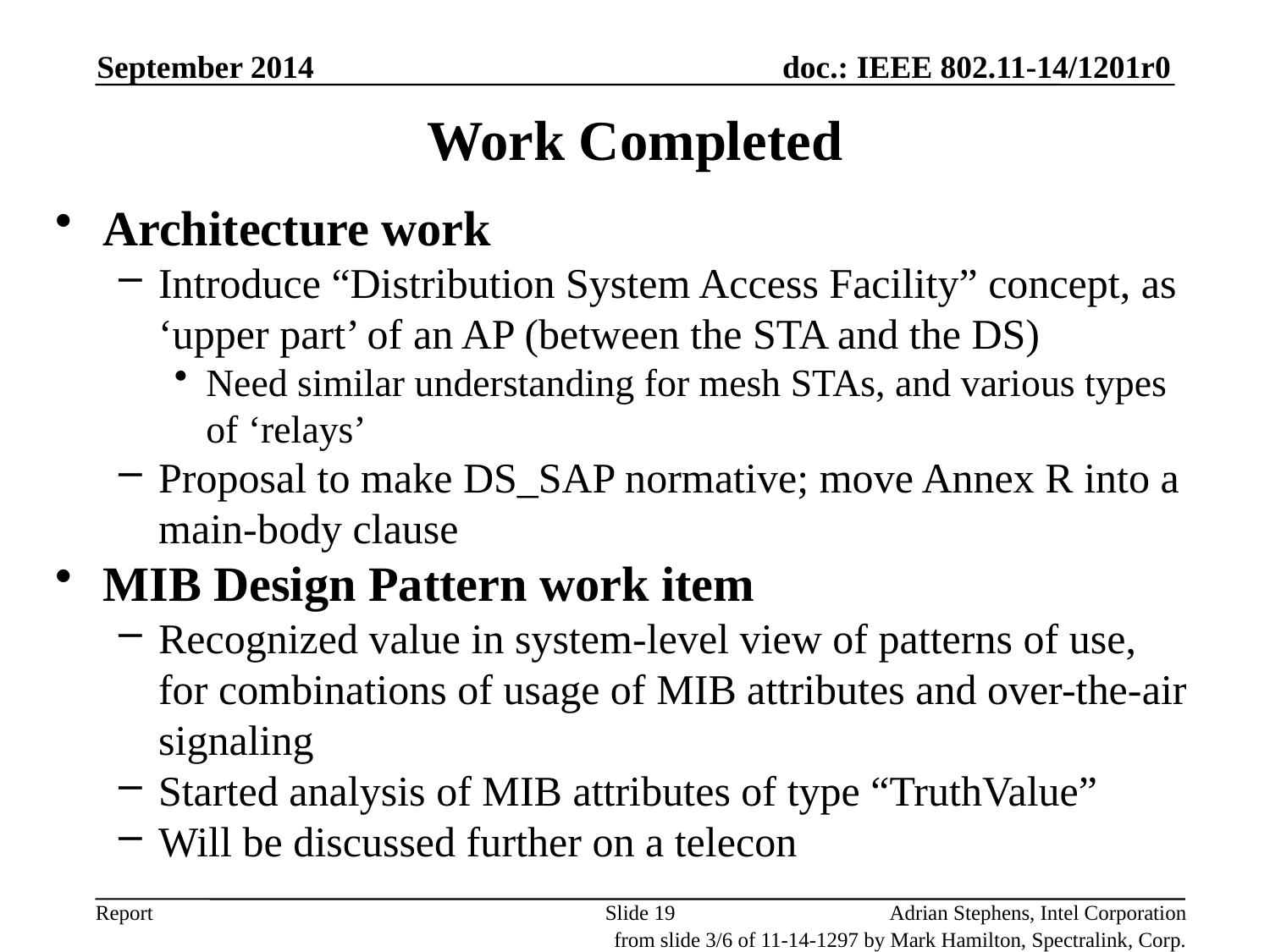

September 2014
# Work Completed
Architecture work
Introduce “Distribution System Access Facility” concept, as ‘upper part’ of an AP (between the STA and the DS)
Need similar understanding for mesh STAs, and various types of ‘relays’
Proposal to make DS_SAP normative; move Annex R into a main-body clause
MIB Design Pattern work item
Recognized value in system-level view of patterns of use, for combinations of usage of MIB attributes and over-the-air signaling
Started analysis of MIB attributes of type “TruthValue”
Will be discussed further on a telecon

Slide 19
Adrian Stephens, Intel Corporation
from slide 3/6 of 11-14-1297 by Mark Hamilton, Spectralink, Corp.